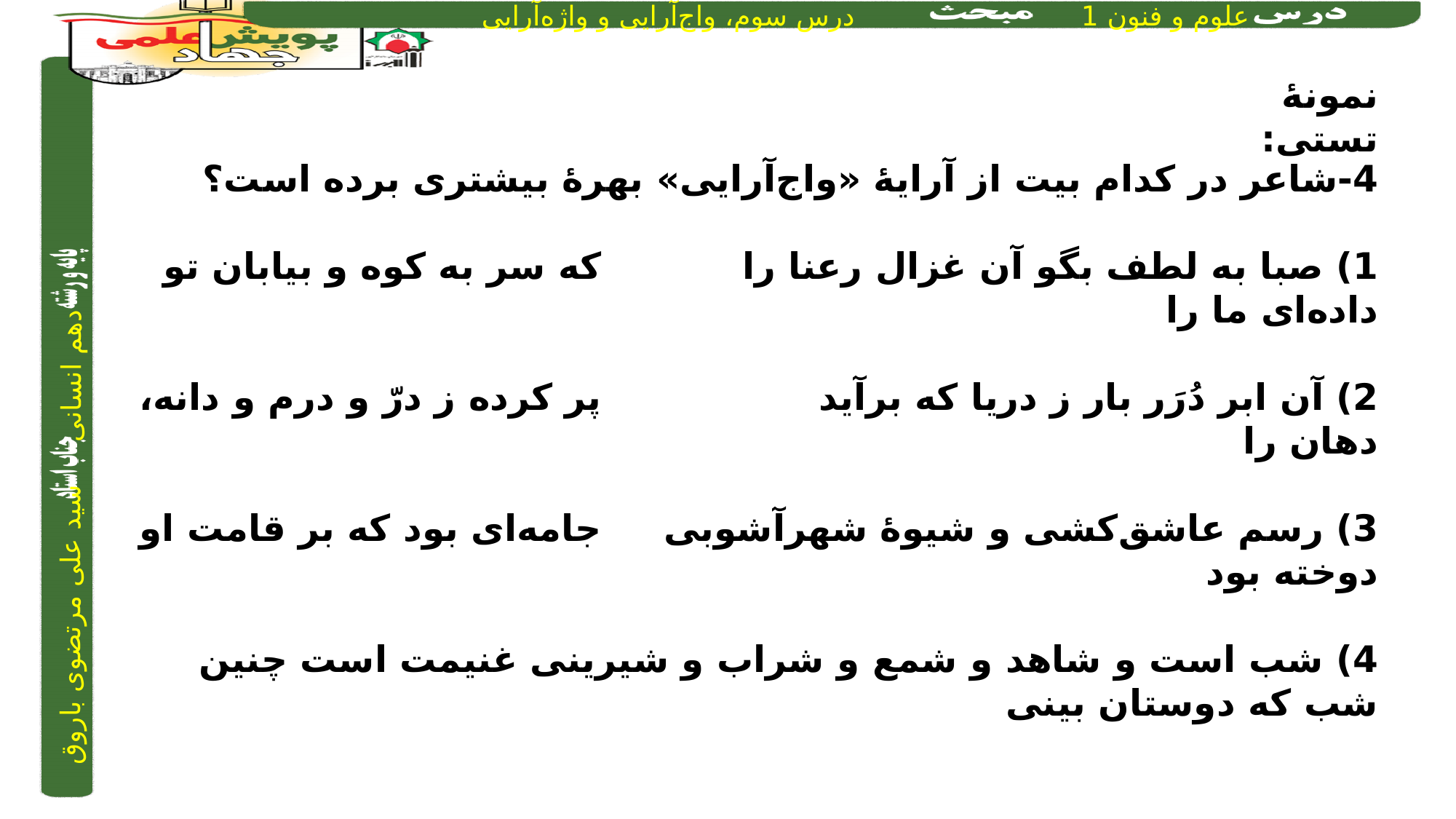

نمونۀ تستی:
4-شاعر در کدام بیت از آرایۀ «واج‌آرایی» بهرۀ بیشتری برده است؟

1) صبا به لطف بگو آن غزال رعنا را	 		 که سر به کوه و بیابان تو داده‌ای ما را

2) آن ابر دُرَر بار ز دریا که برآید	 		 پر کرده ز درّ و درم و دانه، دهان را

3) رسم عاشق‌کشی و شیوۀ شهر‌آشوبی	 	 جامه‌ای بود که بر قامت او دوخته بود

4) شب است و شاهد و شمع و شراب و شیرینی	 غنیمت است چنین شب که دوستان بینی

2